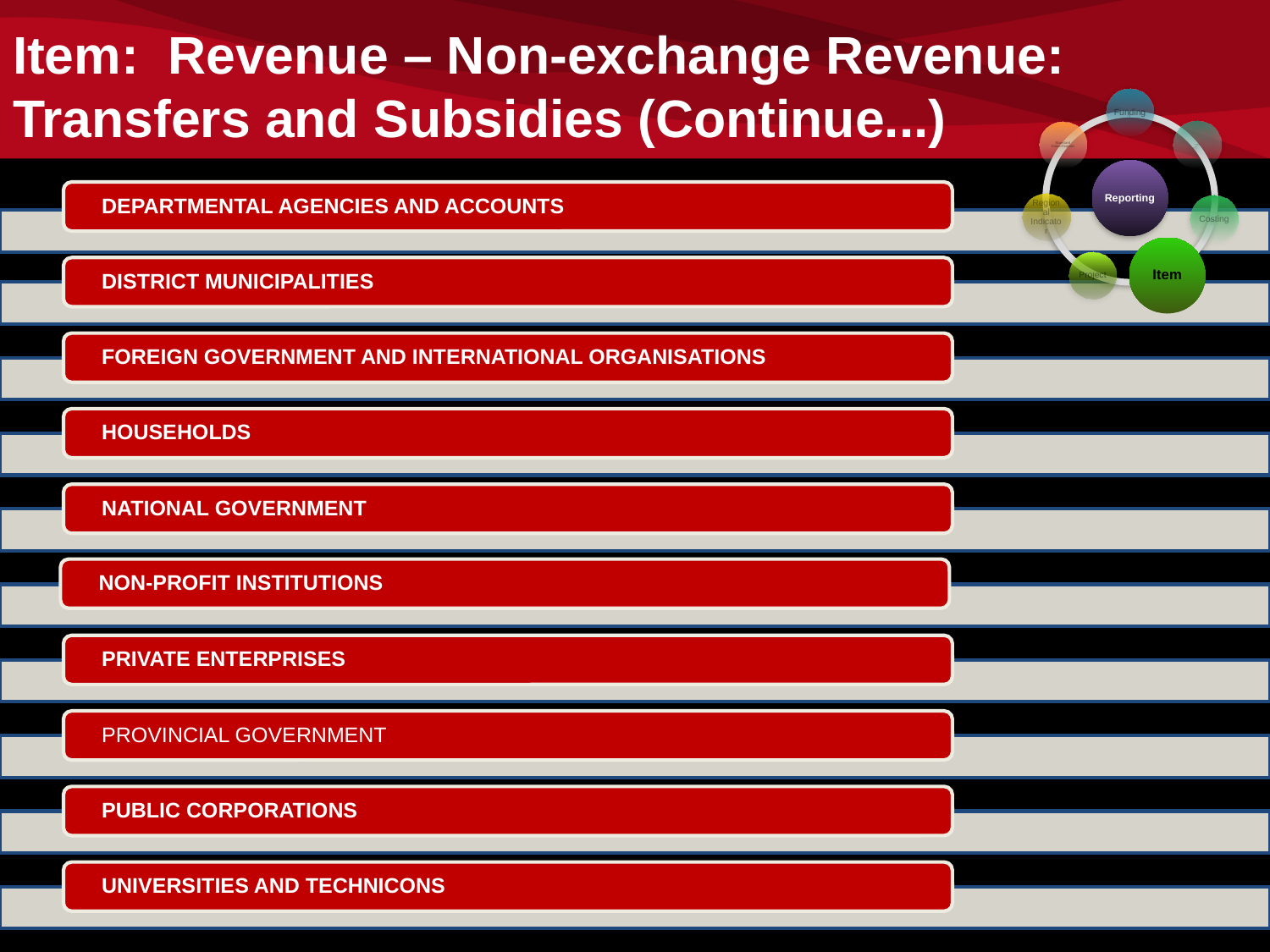

# Item:  Revenue – Non-exchange Revenue:  Transfers and Subsidies (Continue...)
Reporting
Funding
Function
Costing
Item
Project
Regional Indicator
Standard Classification
DEPARTMENTAL AGENCIES AND ACCOUNTS
DISTRICT MUNICIPALITIES
FOREIGN GOVERNMENT AND INTERNATIONAL ORGANISATIONS
HOUSEHOLDS
NATIONAL GOVERNMENT
NON-PROFIT INSTITUTIONS
PRIVATE ENTERPRISES
PROVINCIAL GOVERNMENT
PUBLIC CORPORATIONS
UNIVERSITIES AND TECHNICONS

65